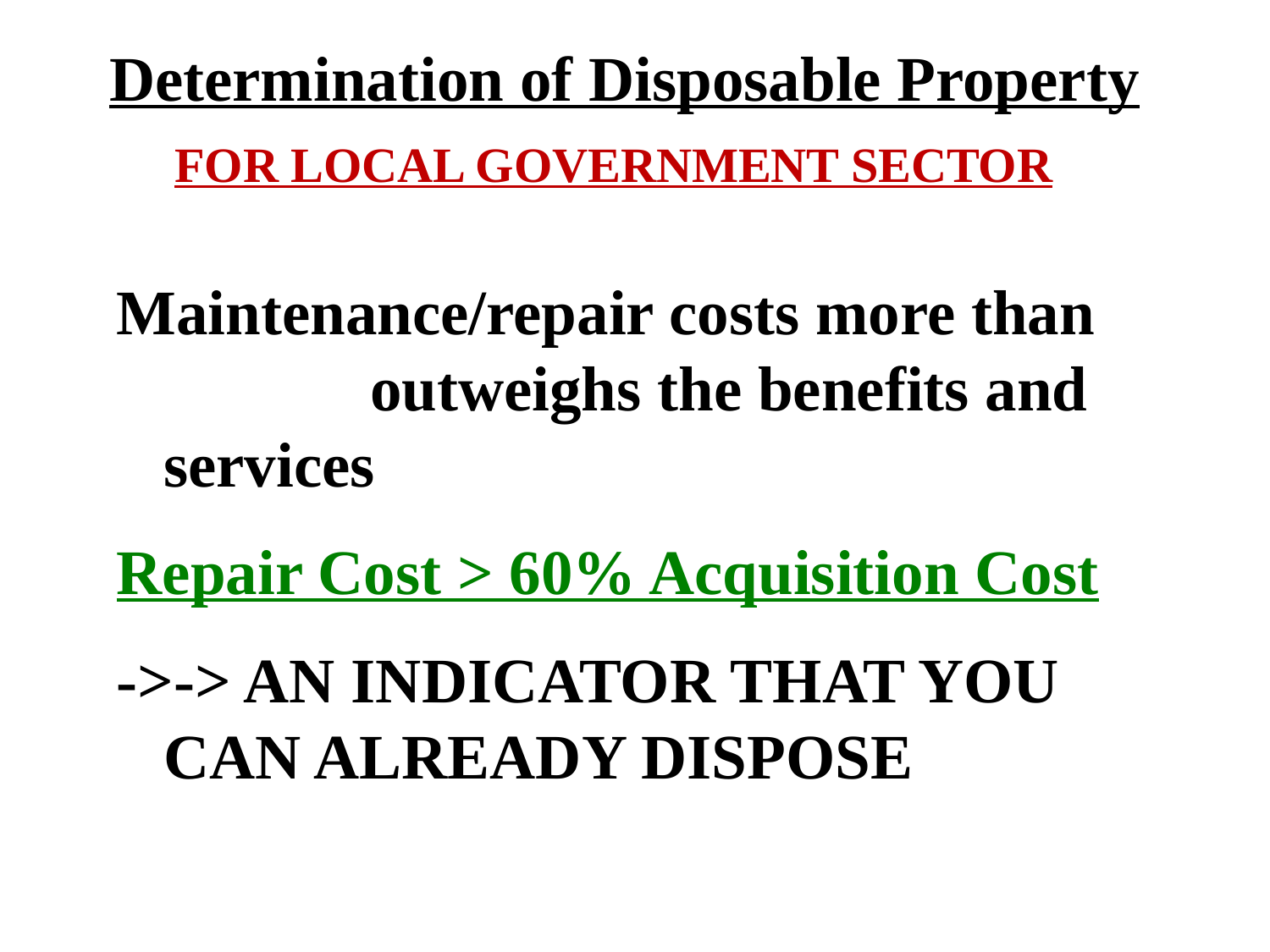

Determination of Disposable Property
FOR LOCAL GOVERNMENT SECTOR
Maintenance/repair costs more than                    outweighs the benefits and services
Repair Cost > 60% Acquisition Cost
->-> AN INDICATOR THAT YOU CAN ALREADY DISPOSE